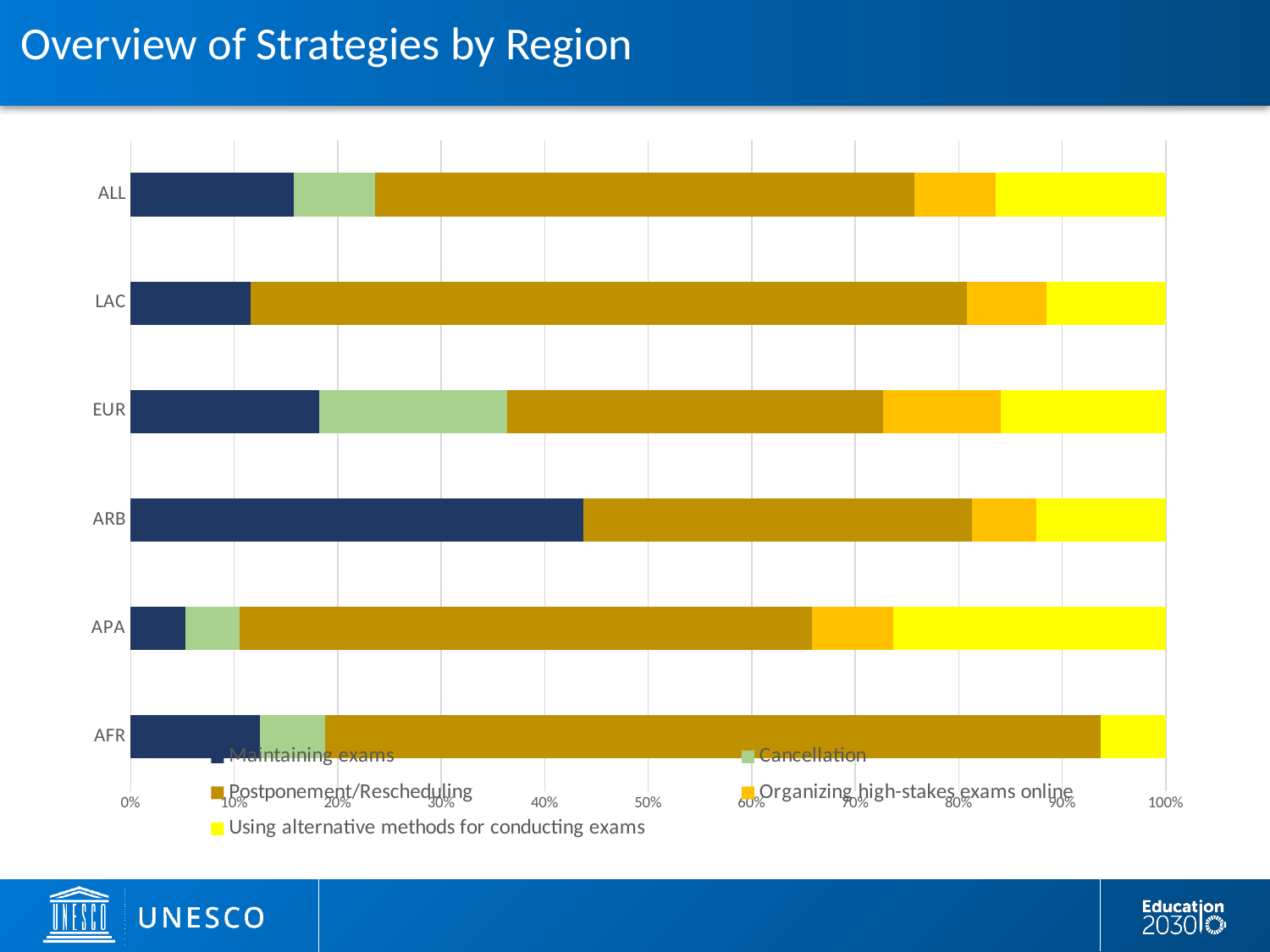

# Overview of Strategies by Region

### Chart

| Category | Maintaining exams | Cancellation  | Postponement/Rescheduling | Organizing high-stakes exams online  | Using alternative methods for conducting exams  |
|---|---|---|---|---|---|
| AFR | 2.0 | 1.0 | 12.0 | None | 1.0 |
| APA | 2.0 | 2.0 | 21.0 | 3.0 | 10.0 |
| ARB | 7.0 | None | 6.0 | 1.0 | 2.0 |
| EUR | 8.0 | 8.0 | 16.0 | 5.0 | 7.0 |
| LAC | 3.0 | None | 18.0 | 2.0 | 3.0 |
| ALL | 22.0 | 11.0 | 73.0 | 11.0 | 23.0 |